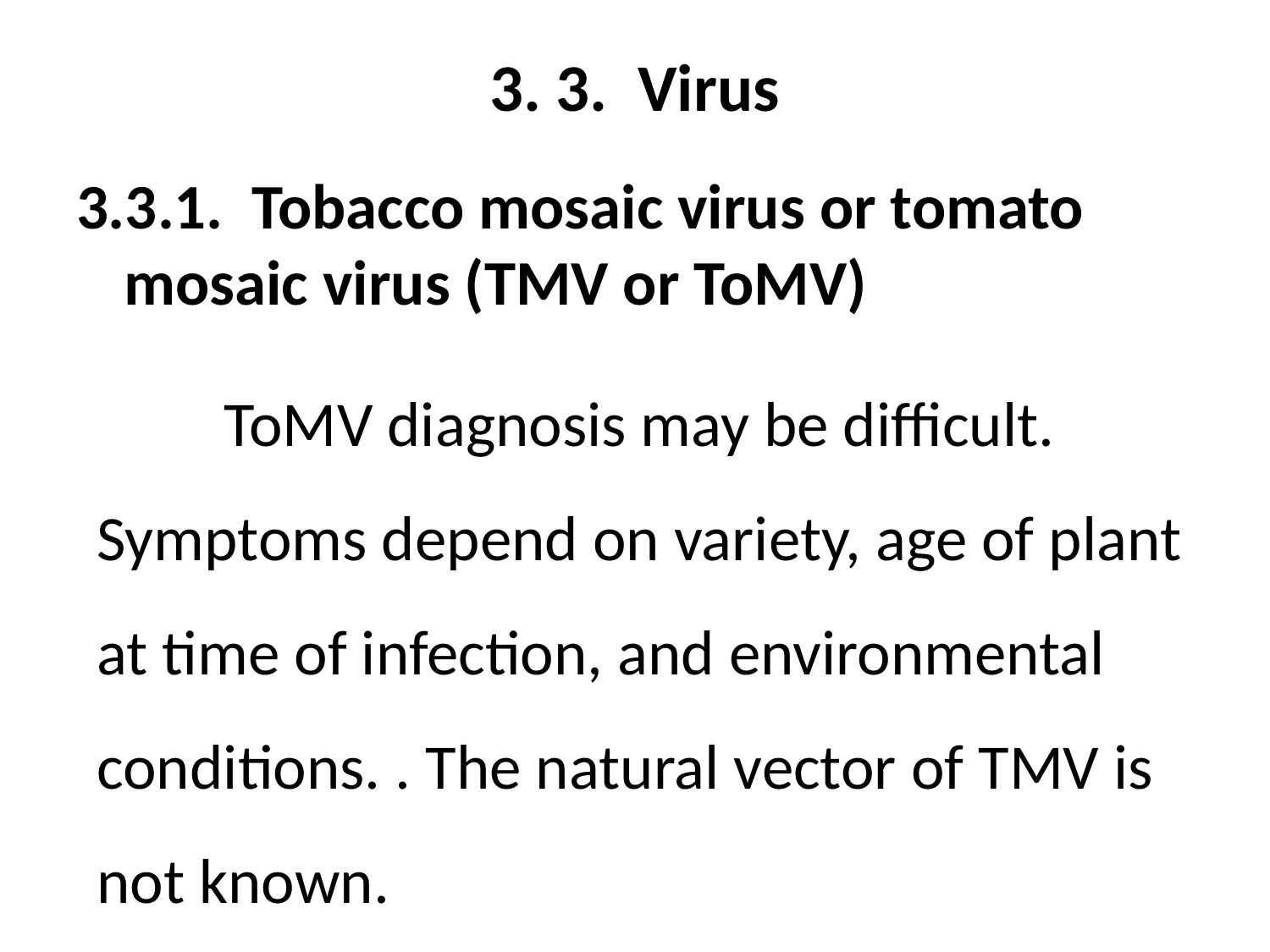

# 3. 3.  Virus
3.3.1.  Tobacco mosaic virus or tomato mosaic virus (TMV or ToMV)
	ToMV diagnosis may be difficult. Symptoms depend on variety, age of plant at time of infection, and environmental conditions. . The natural vector of TMV is not known.